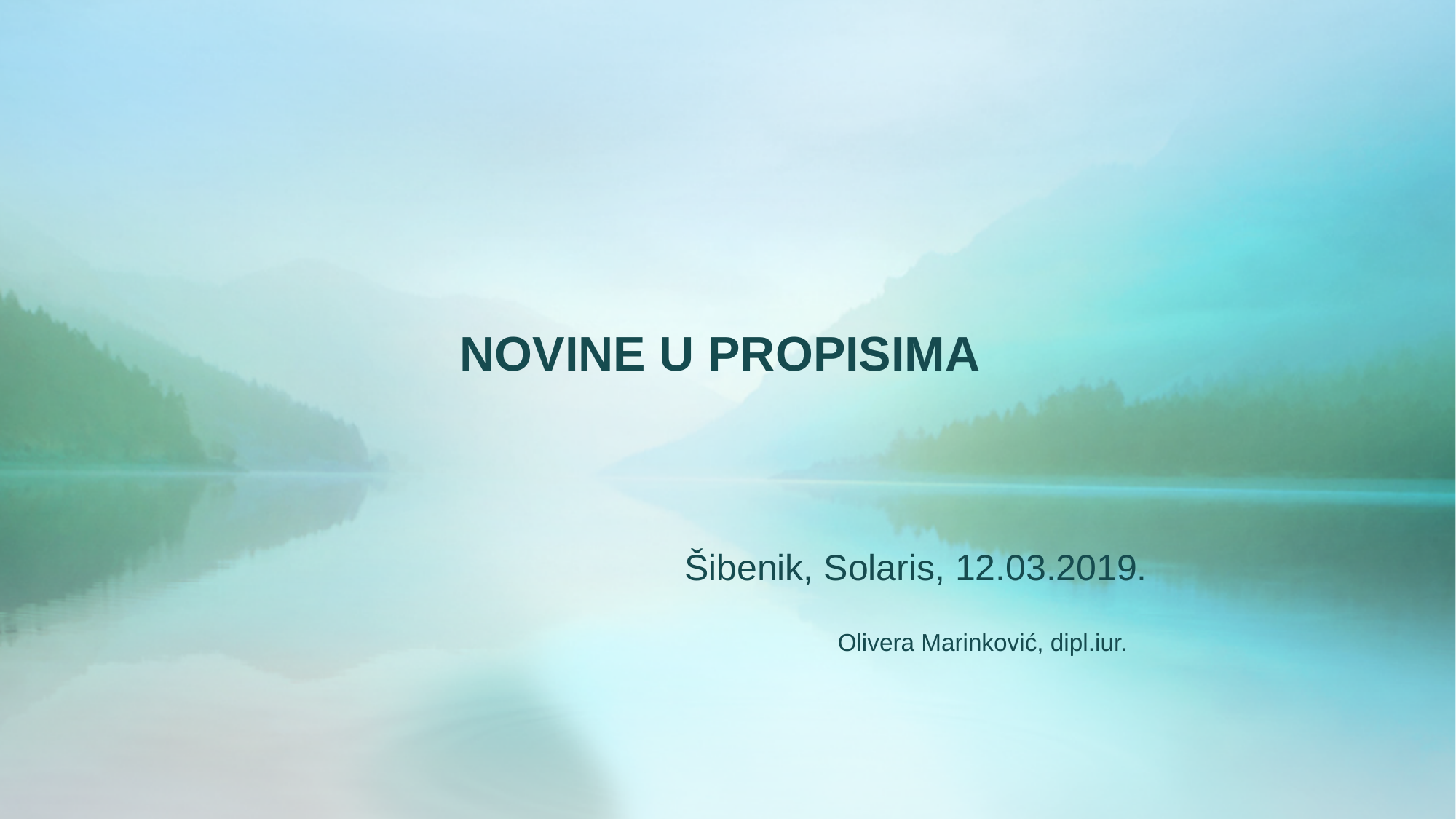

#

         NOVINE U PROPISIMA

	                              Šibenik, Solaris, 12.03.2019.
                                                                                                Olivera Marinković, dipl.iur.